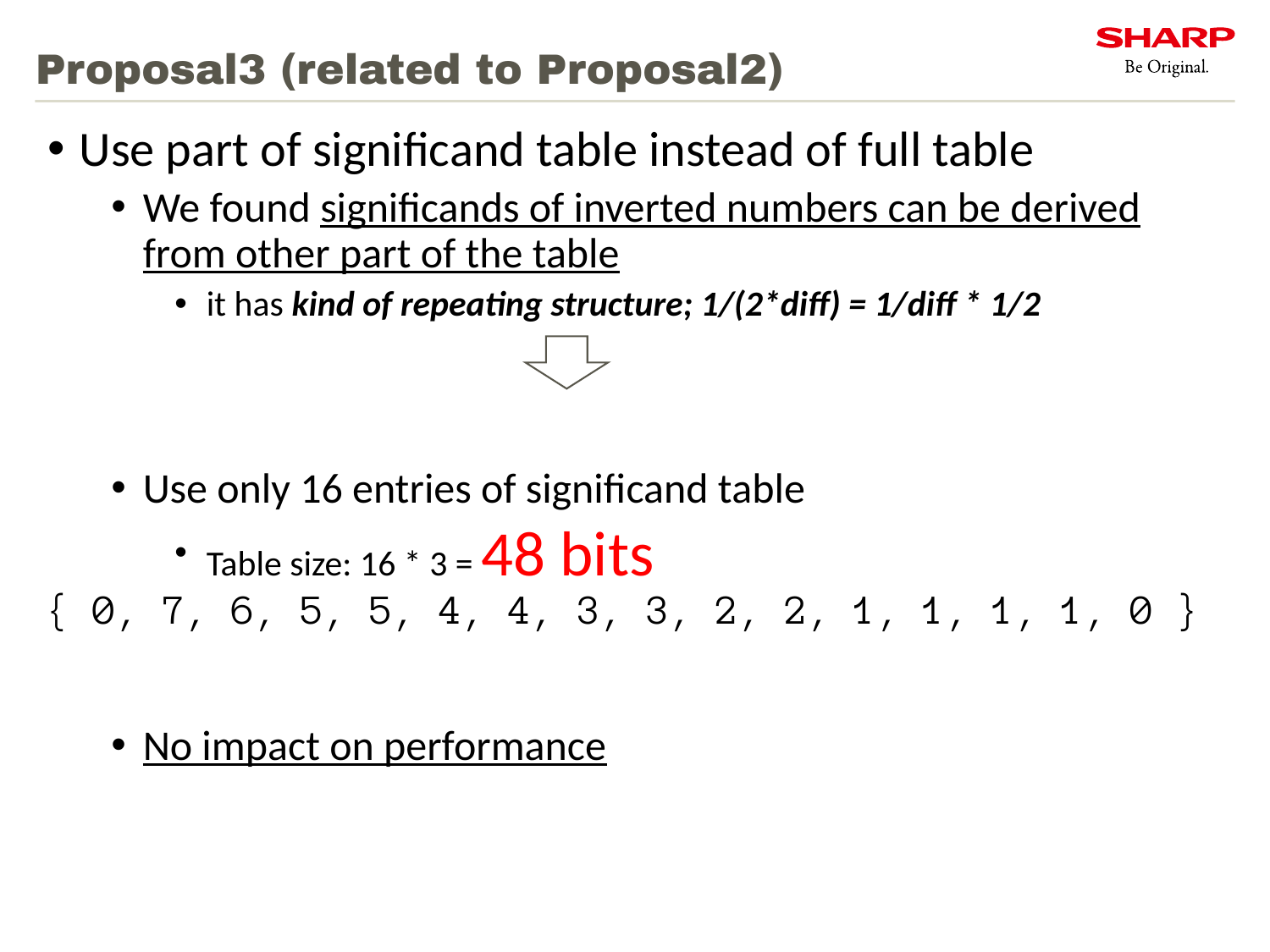

# Proposal3 (related to Proposal2)
Use part of significand table instead of full table
We found significands of inverted numbers can be derived from other part of the table
it has kind of repeating structure; 1/(2*diff) = 1/diff * 1/2

Use only 16 entries of significand table
Table size: 16 * 3 = 48 bits

No impact on performance

{ 0, 7, 6, 5, 5, 4, 4, 3, 3, 2, 2, 1, 1, 1, 1, 0 }